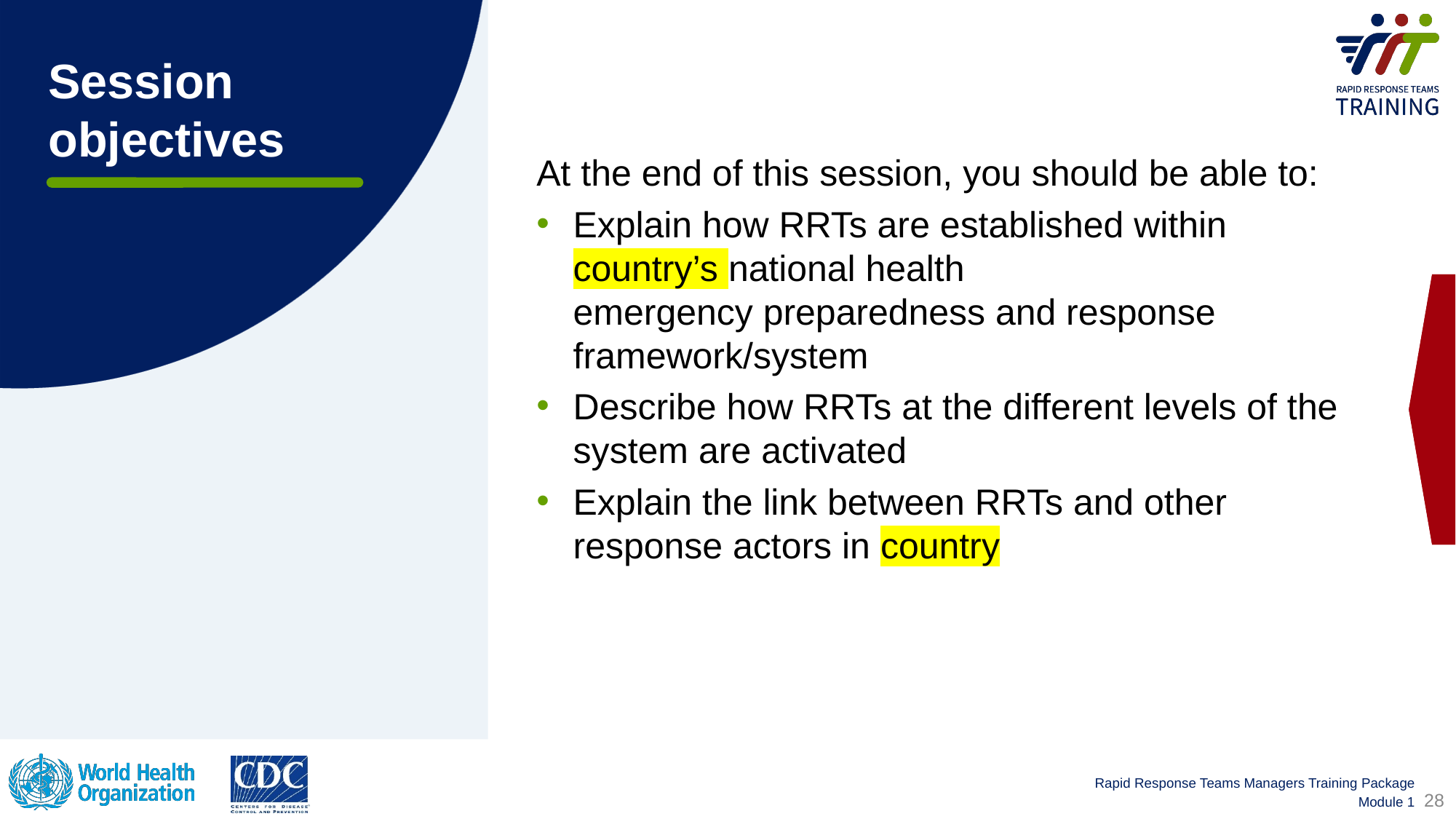

Session objectives
At the end of this session, you should be able to: ​
Explain how RRTs are established within country’s national health emergency preparedness and response framework​/system
Describe how RRTs at the different levels of the system are activated
Explain the link between RRTs and other response actors in country

28